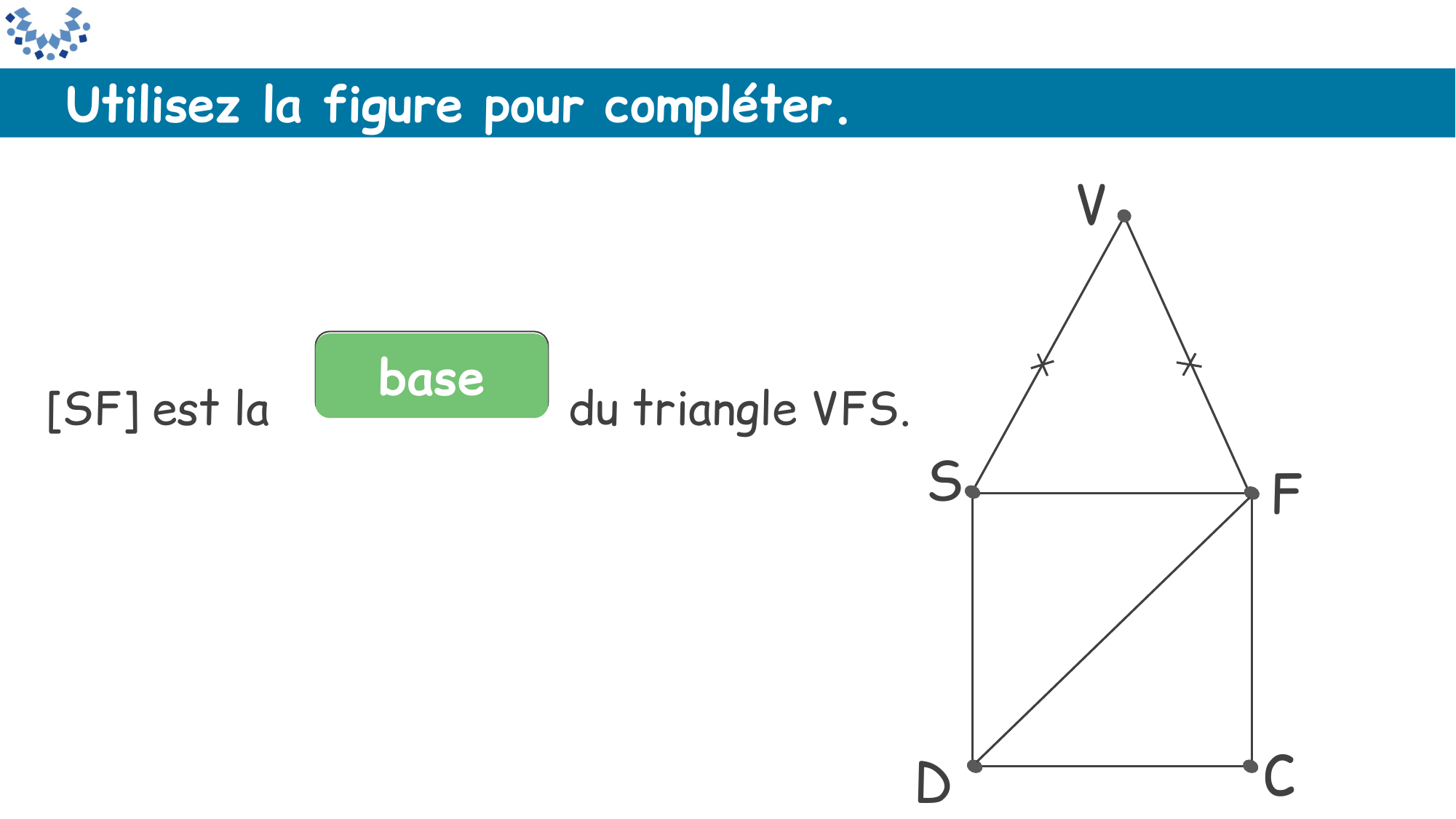

Utilisez la figure pour compléter.
V

S
F
C
D
[SF] est la                      du triangle VFS.
______
base